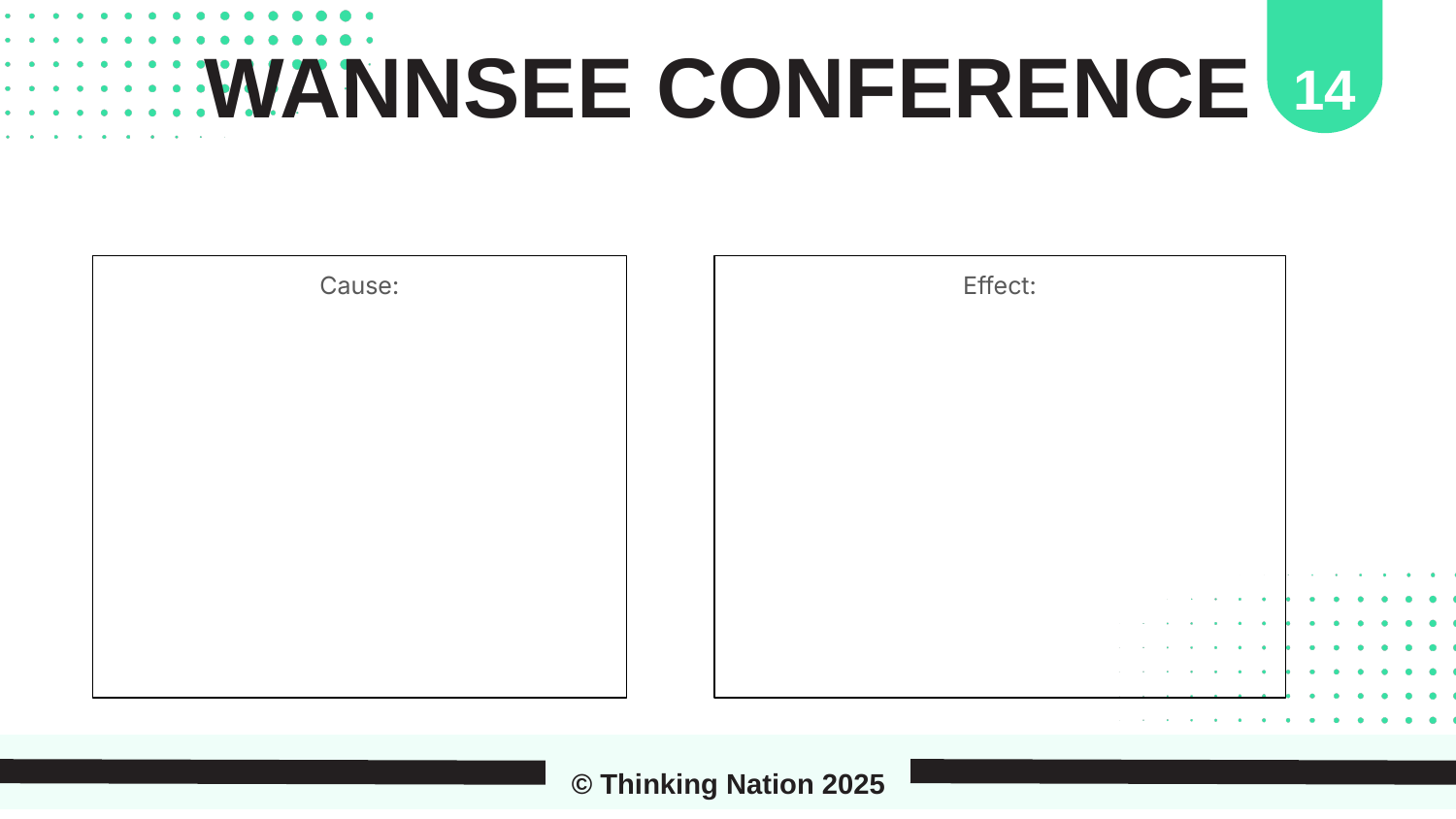

14
WANNSEE CONFERENCE
Cause:

Effect:

© Thinking Nation 2025